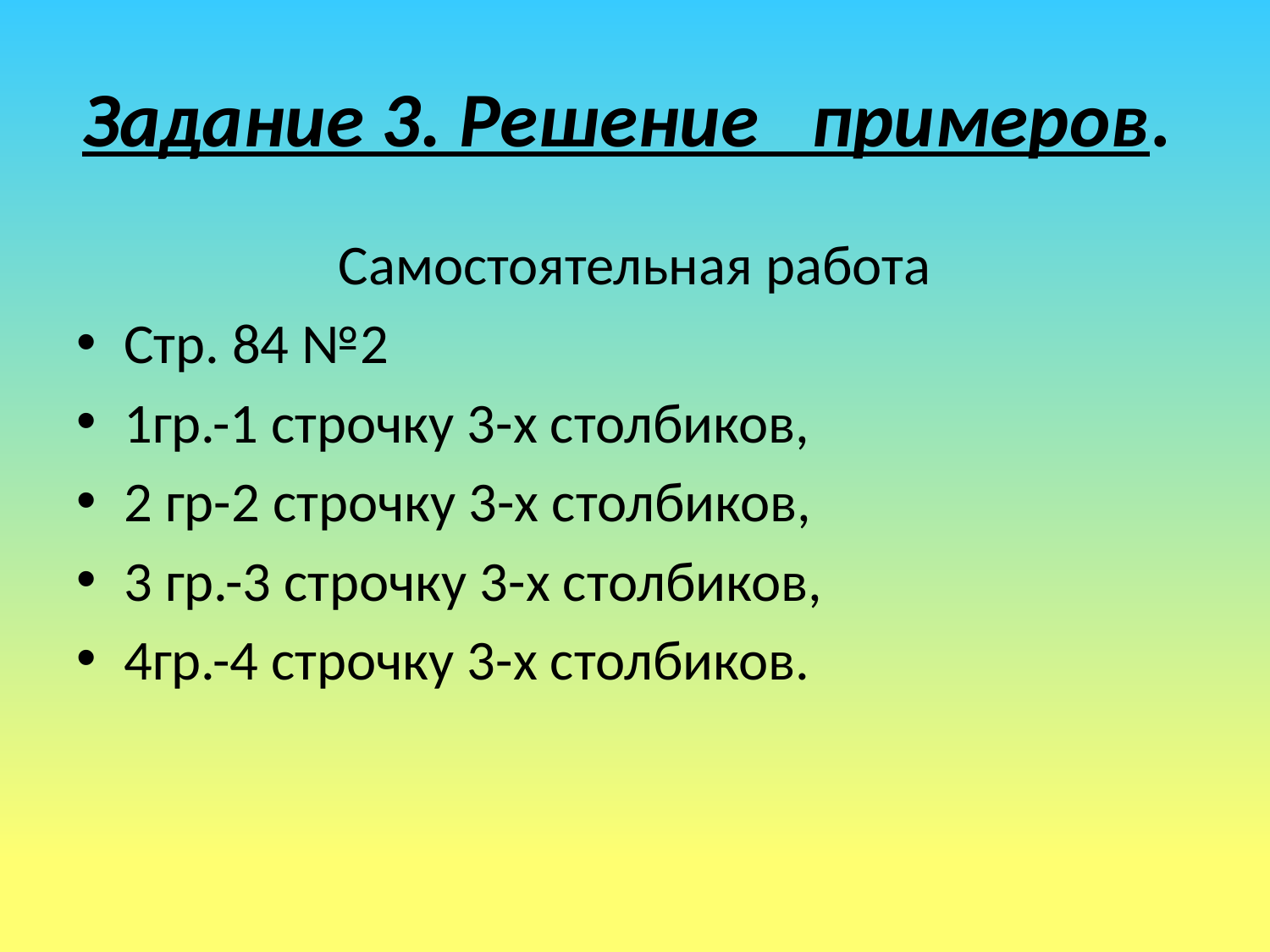

# Задание 3. Решение   примеров.
Самостоятельная работа
Стр. 84 №2
1гр.-1 строчку 3-х столбиков,
2 гр-2 строчку 3-х столбиков,
3 гр.-3 строчку 3-х столбиков,
4гр.-4 строчку 3-х столбиков.